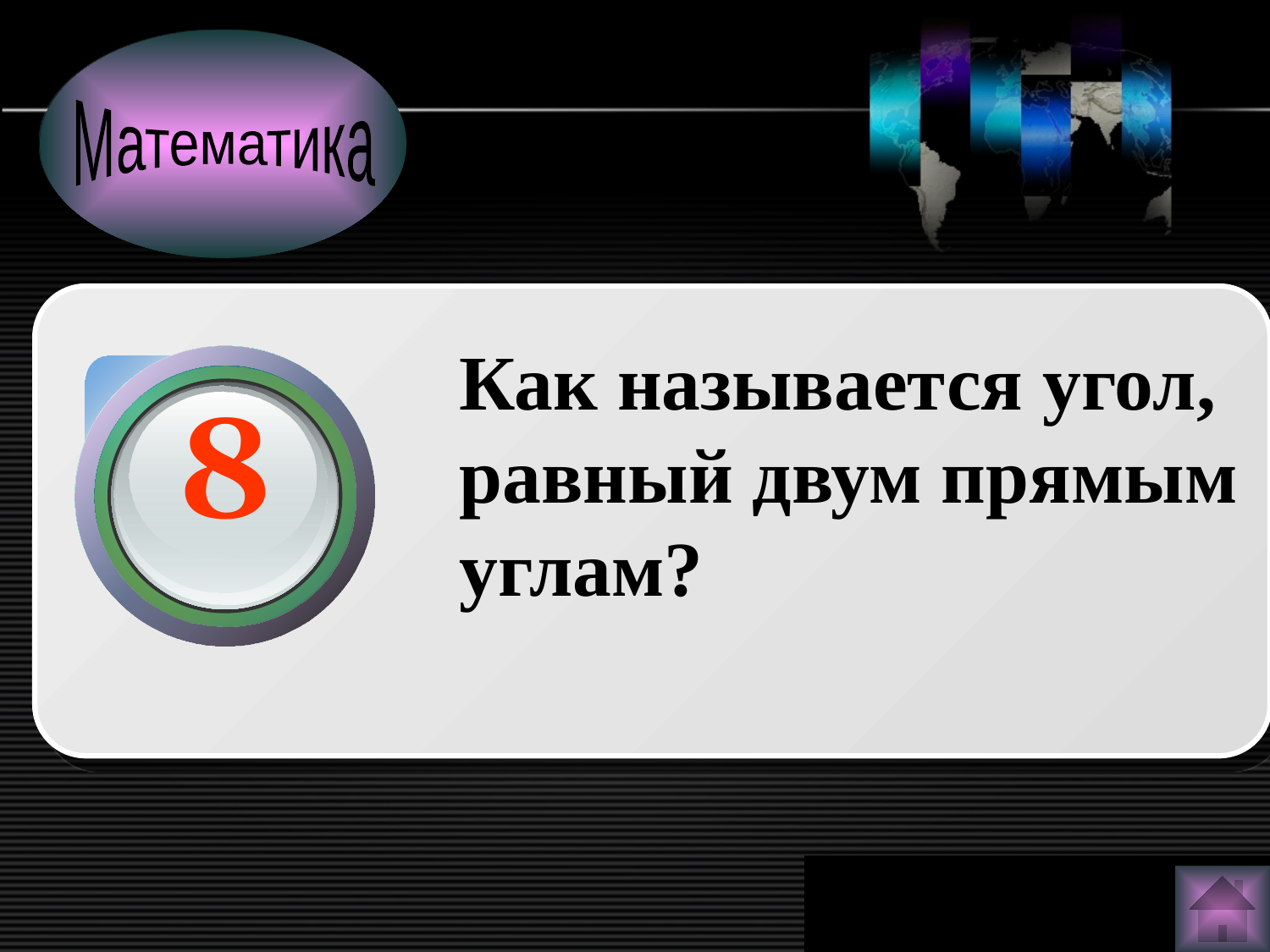

Математика

Как называется угол, равный двум прямым углам?

8

www.themegallery.com